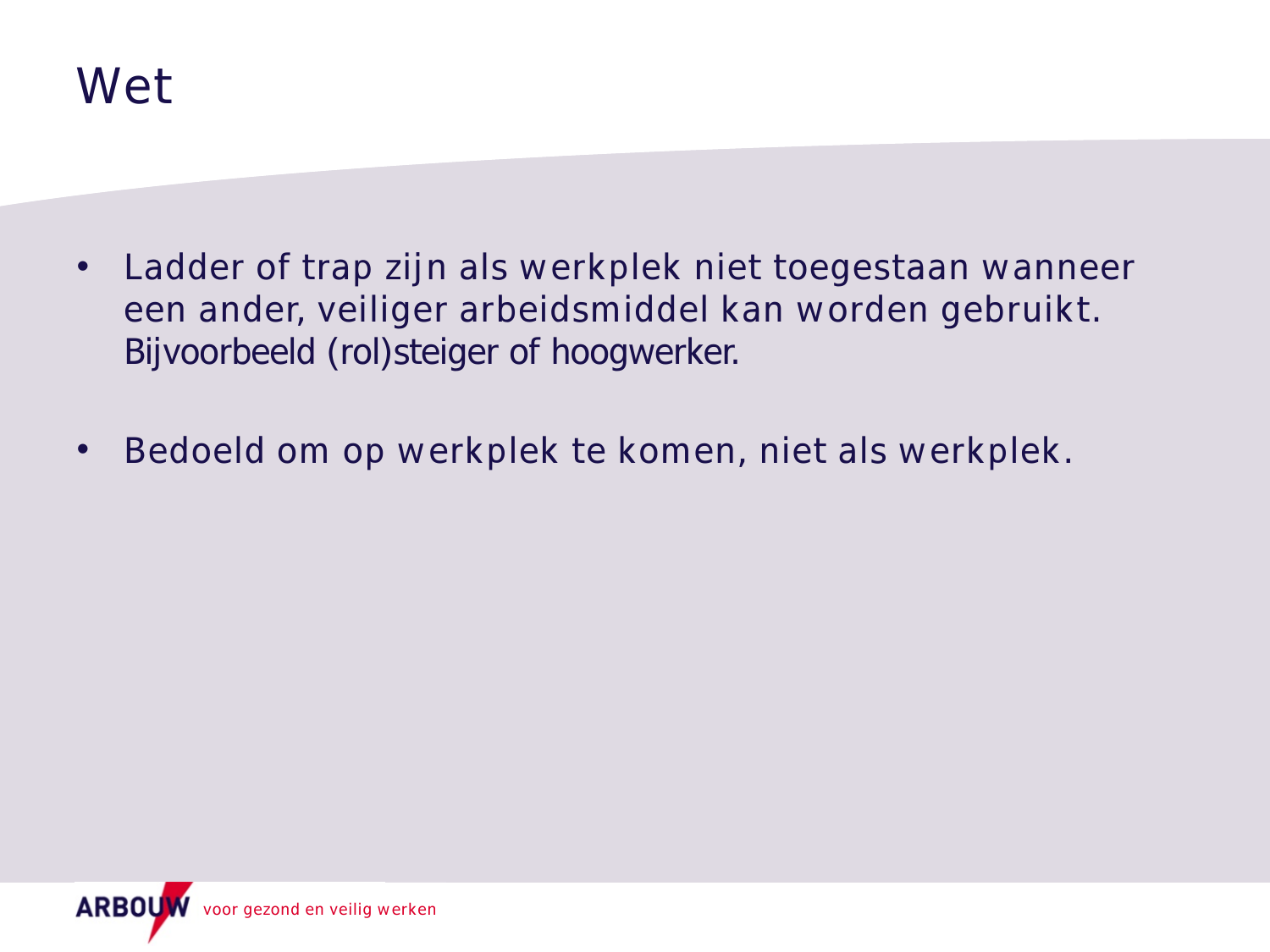

# Wet
Ladder of trap zijn als werkplek niet toegestaan wanneer een ander, veiliger arbeidsmiddel kan worden gebruikt. Bijvoorbeeld (rol)steiger of hoogwerker.

Bedoeld om op werkplek te komen, niet als werkplek.